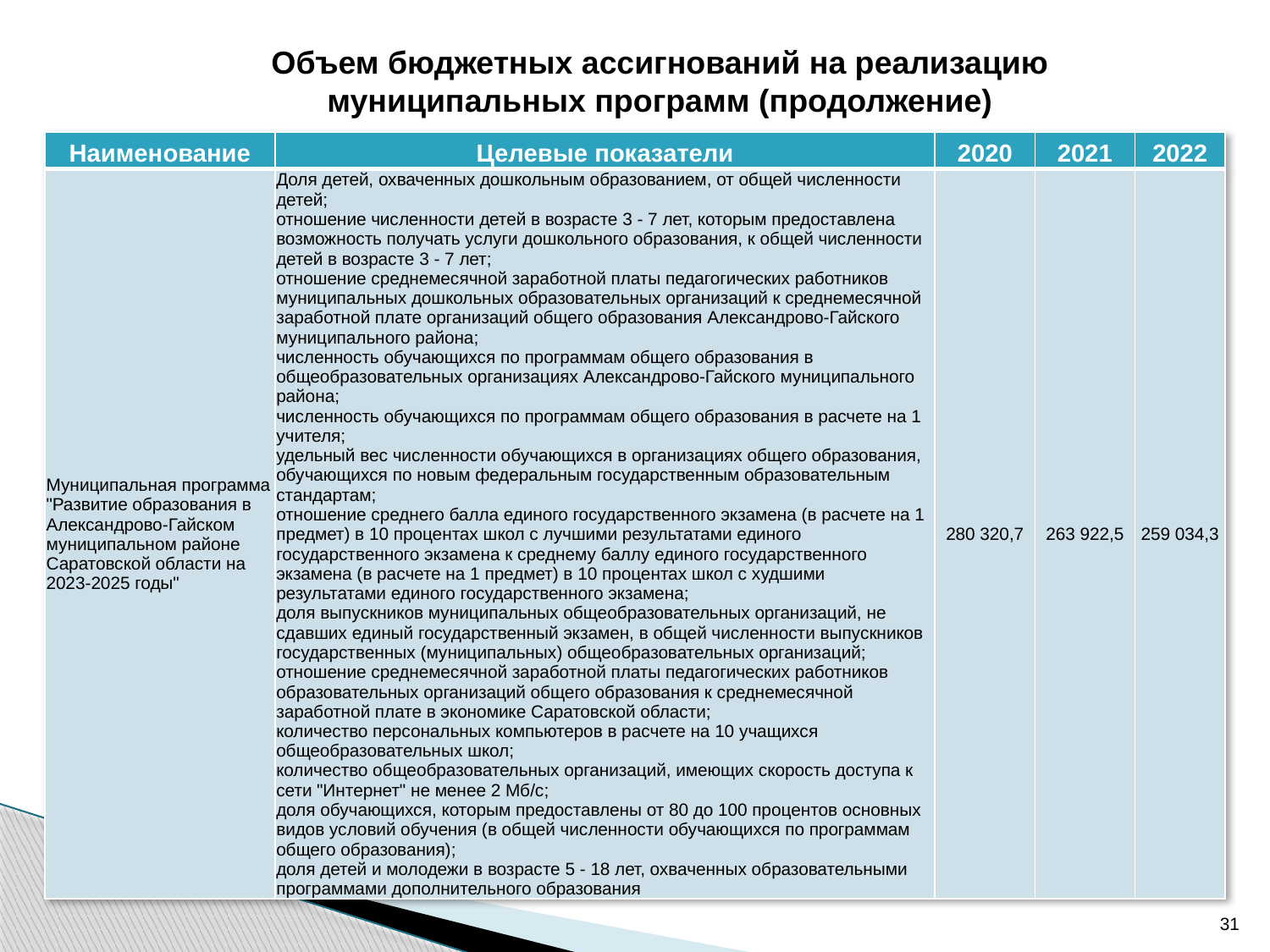

Объем бюджетных ассигнований на реализацию муниципальных программ (продолжение)

| Наименование | Целевые показатели | 2020 | 2021 | 2022 |
| --- | --- | --- | --- | --- |
| Муниципальная программа "Развитие образования в Александрово-Гайском муниципальном районе Саратовской области на 2023-2025 годы" | Доля детей, охваченных дошкольным образованием, от общей численности детей; отношение численности детей в возрасте 3 - 7 лет, которым предоставлена возможность получать услуги дошкольного образования, к общей численности детей в возрасте 3 - 7 лет; отношение среднемесячной заработной платы педагогических работников муниципальных дошкольных образовательных организаций к среднемесячной заработной плате организаций общего образования Александрово-Гайского муниципального района; численность обучающихся по программам общего образования в общеобразовательных организациях Александрово-Гайского муниципального района; численность обучающихся по программам общего образования в расчете на 1 учителя; удельный вес численности обучающихся в организациях общего образования, обучающихся по новым федеральным государственным образовательным стандартам; отношение среднего балла единого государственного экзамена (в расчете на 1 предмет) в 10 процентах школ с лучшими результатами единого государственного экзамена к среднему баллу единого государственного экзамена (в расчете на 1 предмет) в 10 процентах школ с худшими результатами единого государственного экзамена; доля выпускников муниципальных общеобразовательных организаций, не сдавших единый государственный экзамен, в общей численности выпускников государственных (муниципальных) общеобразовательных организаций; отношение среднемесячной заработной платы педагогических работников образовательных организаций общего образования к среднемесячной заработной плате в экономике Саратовской области; количество персональных компьютеров в расчете на 10 учащихся общеобразовательных школ; количество общеобразовательных организаций, имеющих скорость доступа к сети "Интернет" не менее 2 Мб/с; доля обучающихся, которым предоставлены от 80 до 100 процентов основных видов условий обучения (в общей численности обучающихся по программам общего образования); доля детей и молодежи в возрасте 5 - 18 лет, охваченных образовательными программами дополнительного образования | 280 320,7 | 263 922,5 | 259 034,3 |
31